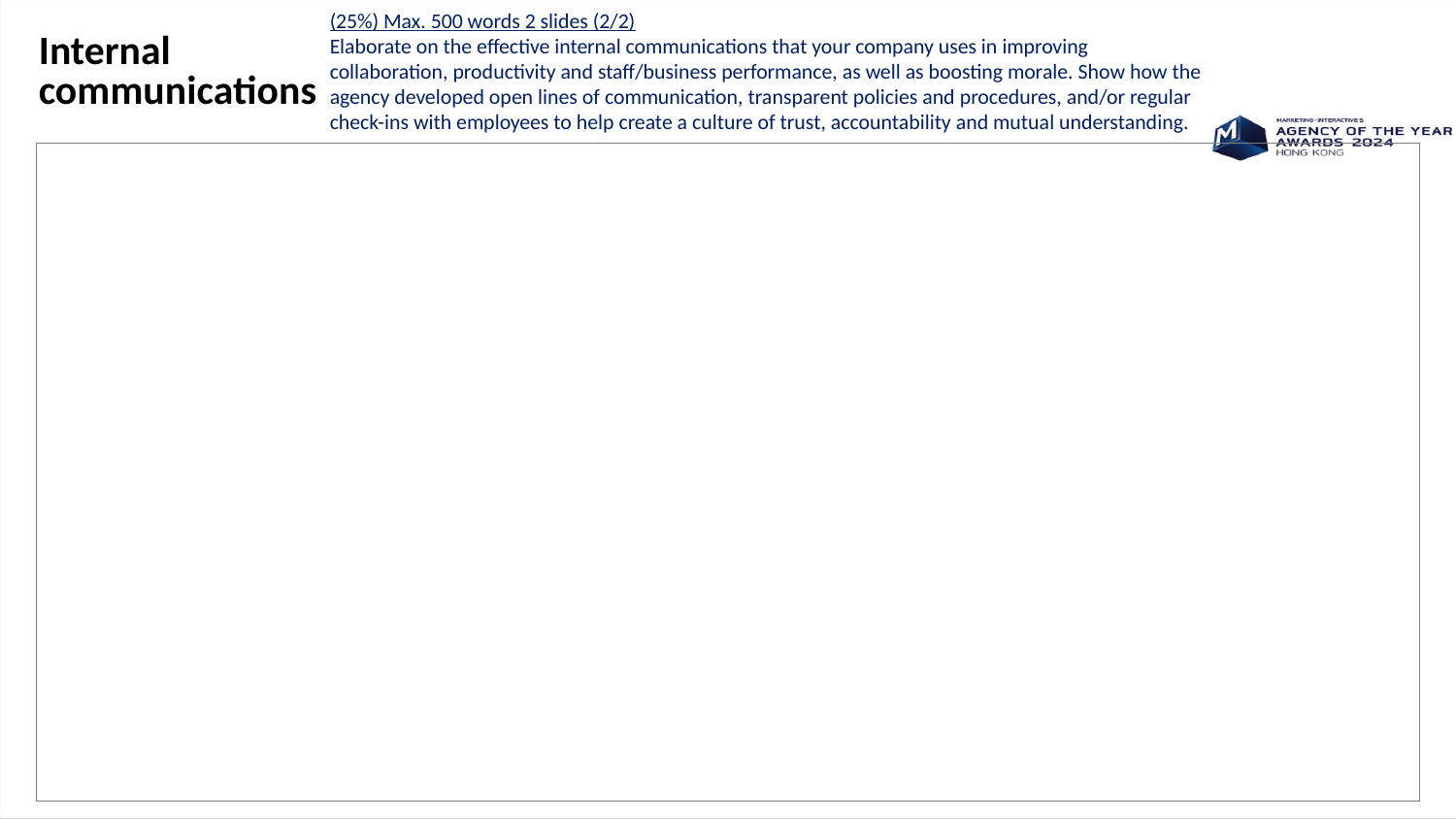

(25%) Max. 500 words 2 slides (2/2)
Elaborate on the effective internal communications that your company uses in improving collaboration, productivity and staff/business performance, as well as boosting morale. Show how the agency developed open lines of communication, transparent policies and procedures, and/or regular check-ins with employees to help create a culture of trust, accountability and mutual understanding.
Internal communications
|  |
| --- |